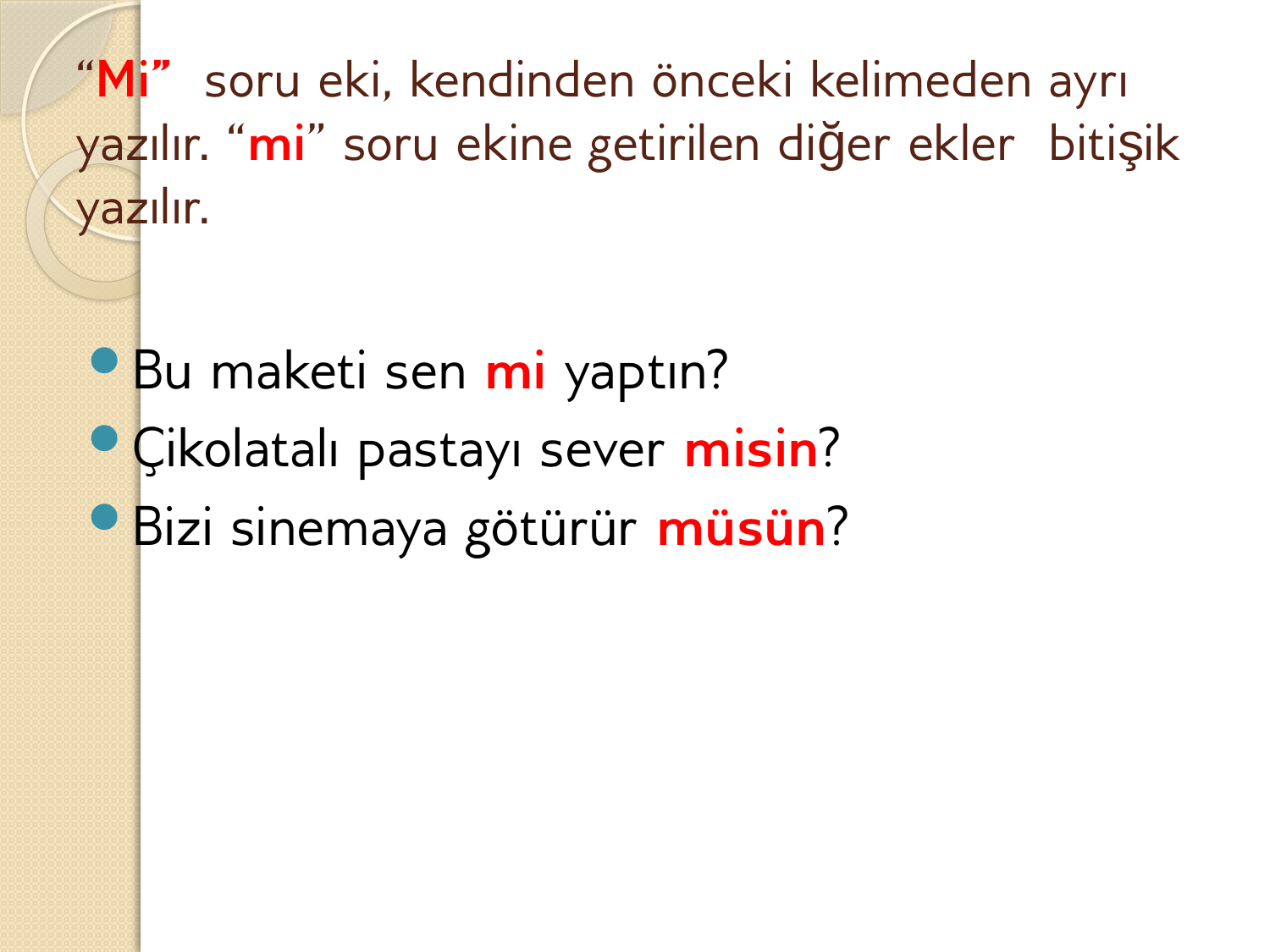

# “Mi”  soru eki, kendinden önceki kelimeden ayrı yazılır. “mi” soru ekine getirilen diğer ekler  bitişik yazılır.
Bu maketi sen mi yaptın?
Çikolatalı pastayı sever misin?
Bizi sinemaya götürür müsün?